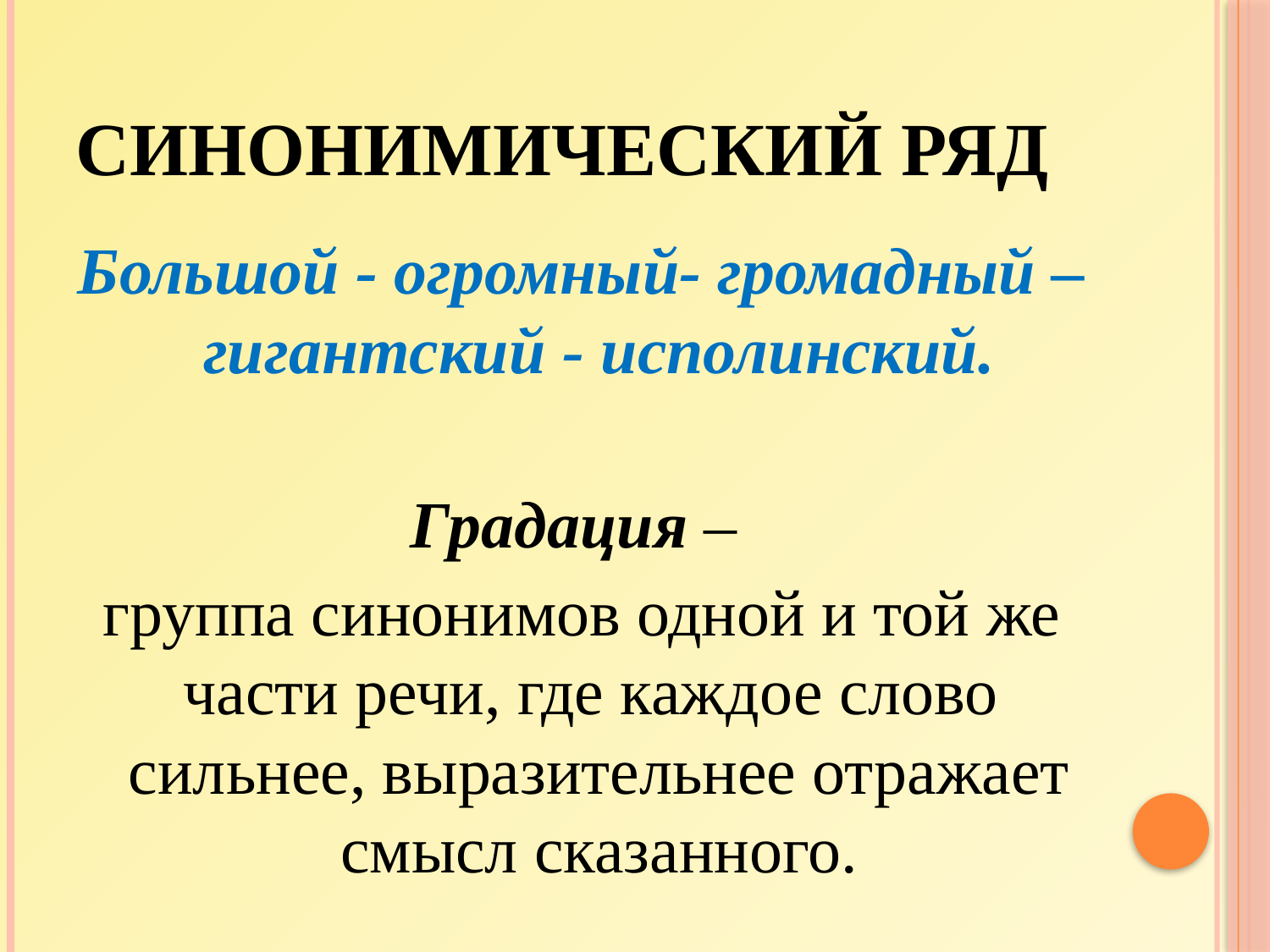

# Синонимический ряд
Большой - огромный- громадный –гигантский - исполинский.

Градация –
группа синонимов одной и той же части речи, где каждое слово  сильнее, выразительнее отражает смысл сказанного.